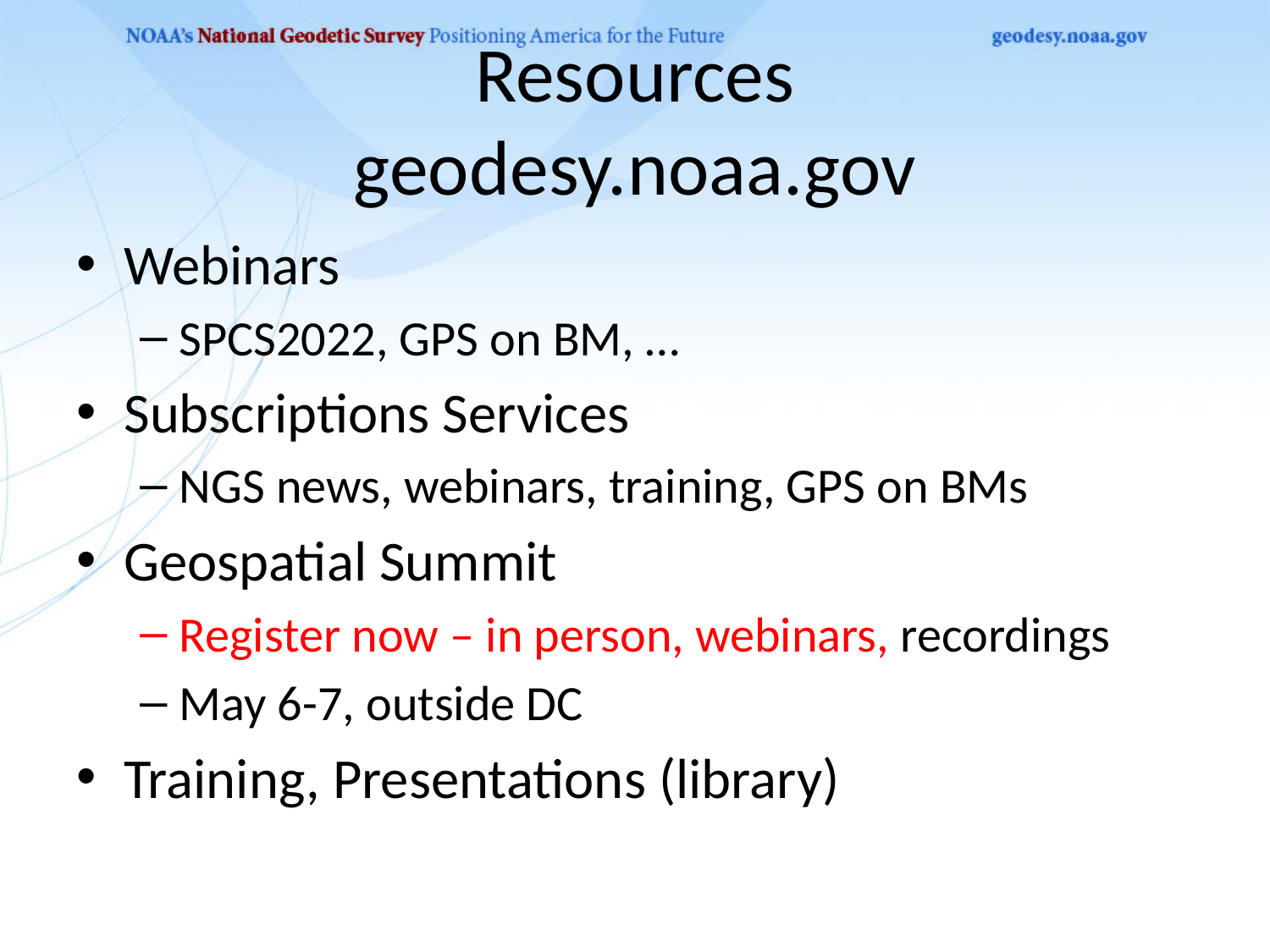

# Resources geodesy.noaa.gov
Webinars
SPCS2022, GPS on BM, …
Subscriptions Services
NGS news, webinars, training, GPS on BMs
Geospatial Summit
Register now – in person, webinars, recordings
May 6-7, outside DC
Training, Presentations (library)